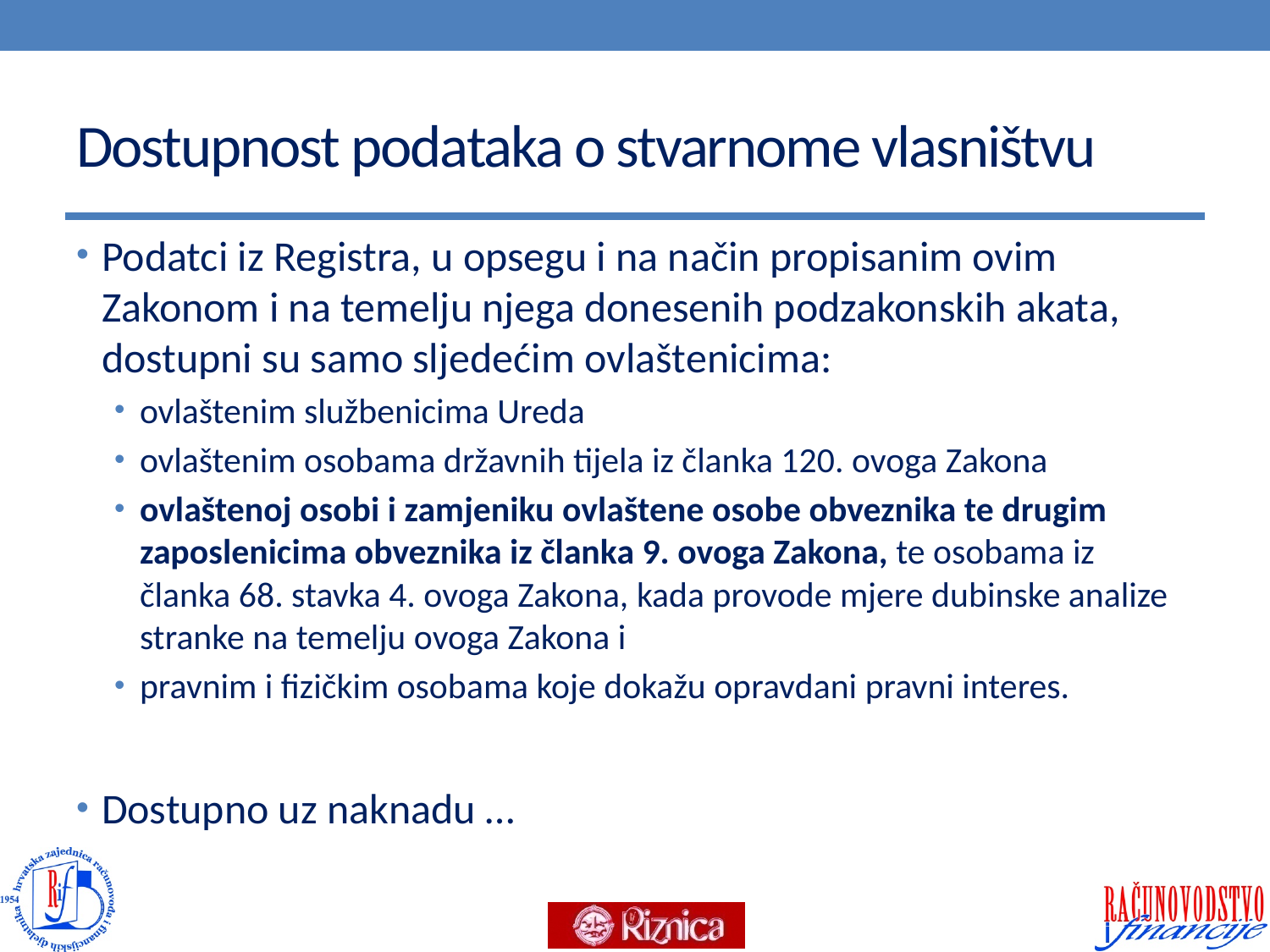

# Dostupnost podataka o stvarnome vlasništvu
Podatci iz Registra, u opsegu i na način propisanim ovim Zakonom i na temelju njega donesenih podzakonskih akata, dostupni su samo sljedećim ovlaštenicima:
ovlaštenim službenicima Ureda
ovlaštenim osobama državnih tijela iz članka 120. ovoga Zakona
ovlaštenoj osobi i zamjeniku ovlaštene osobe obveznika te drugim zaposlenicima obveznika iz članka 9. ovoga Zakona, te osobama iz članka 68. stavka 4. ovoga Zakona, kada provode mjere dubinske analize stranke na temelju ovoga Zakona i
pravnim i fizičkim osobama koje dokažu opravdani pravni interes.

Dostupno uz naknadu …